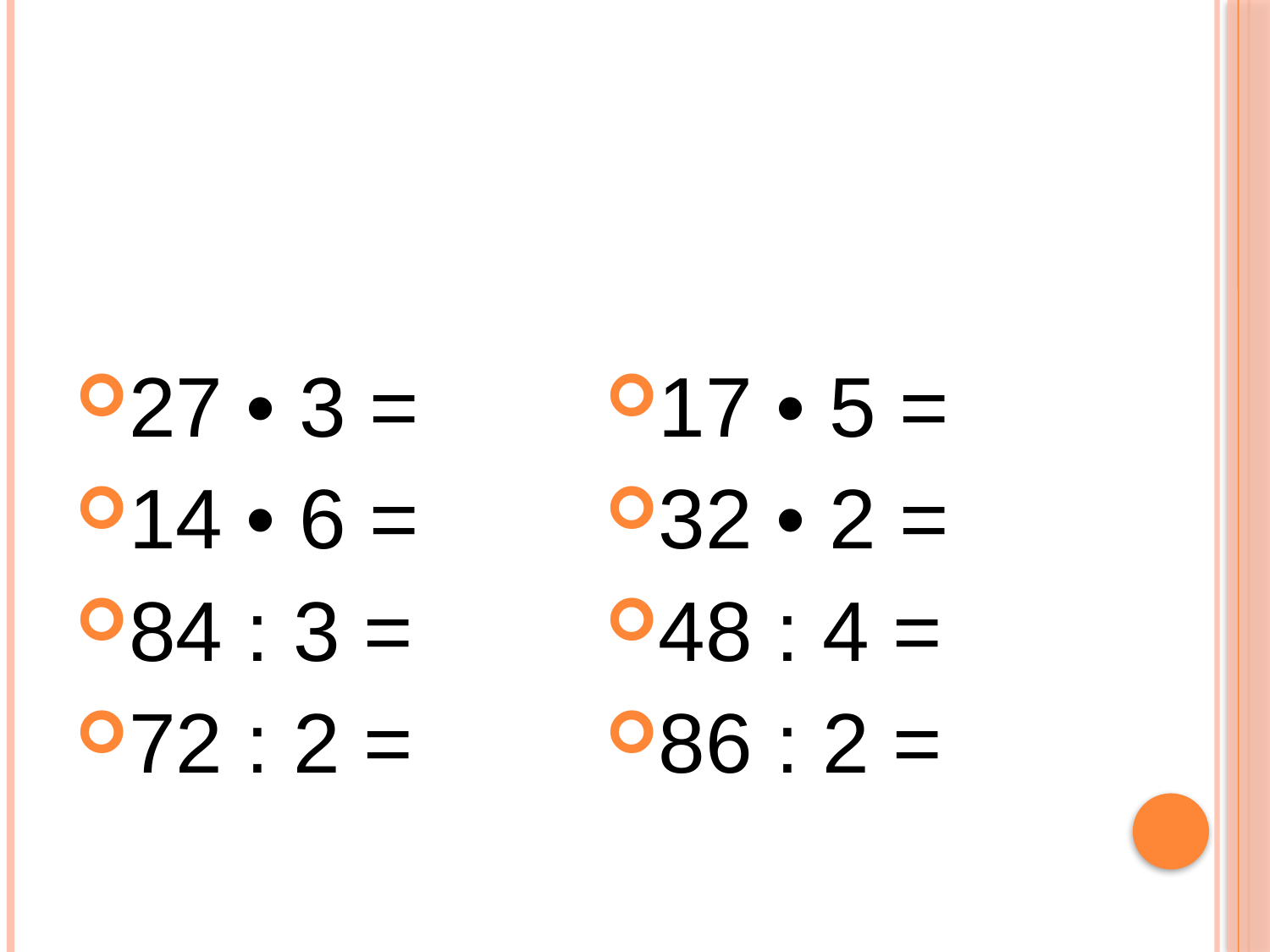

#
27 • 3 =
14 • 6 =
84 : 3 =
72 : 2 =
17 • 5 =
32 • 2 =
48 : 4 =
86 : 2 =